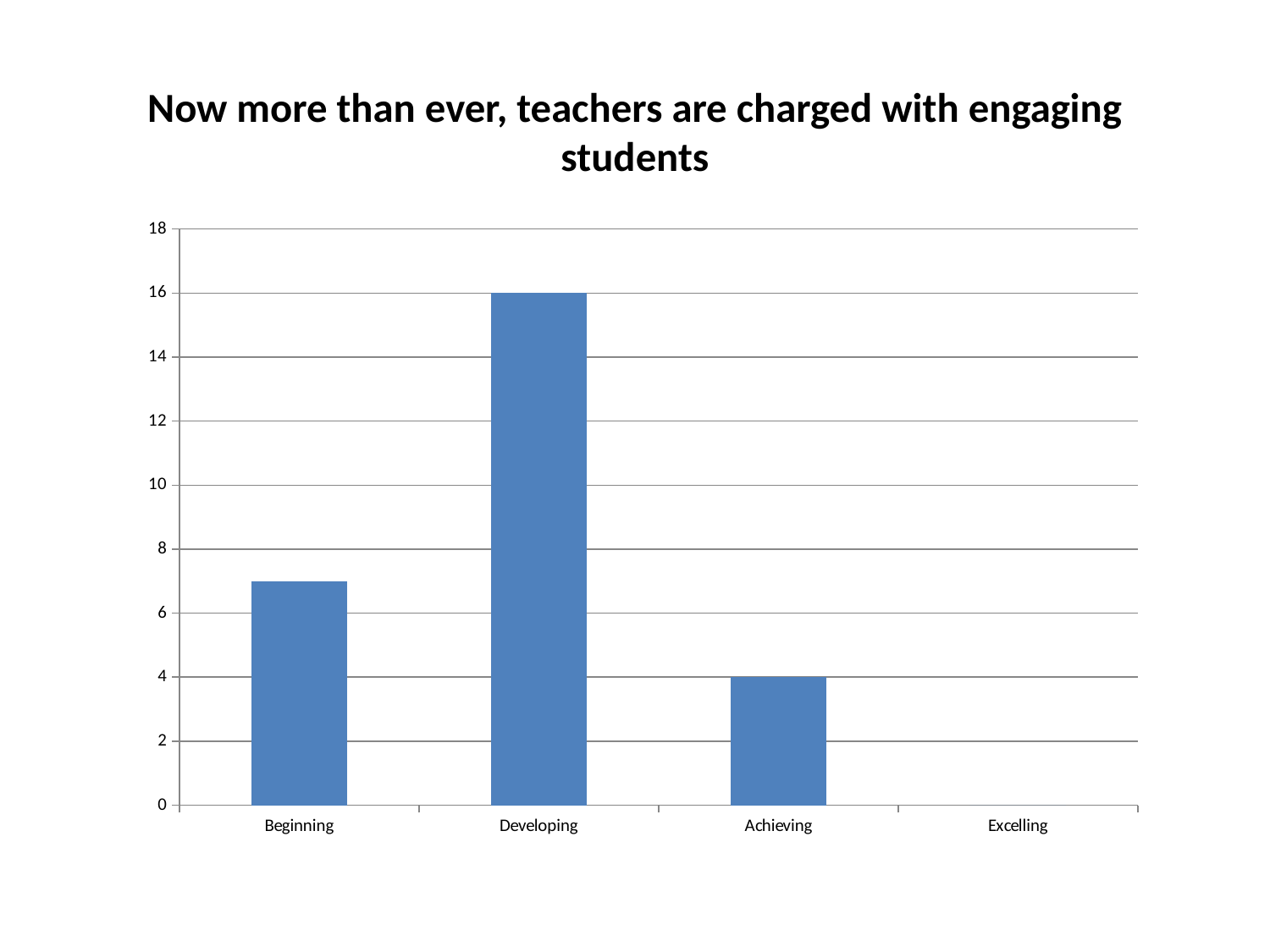

# Now more than ever, teachers are charged with engaging students

### Chart

| Category | Engaging Students |
|---|---|
| Beginning | 7.0 |
| Developing | 16.0 |
| Achieving | 4.0 |
| Excelling | 0.0 |